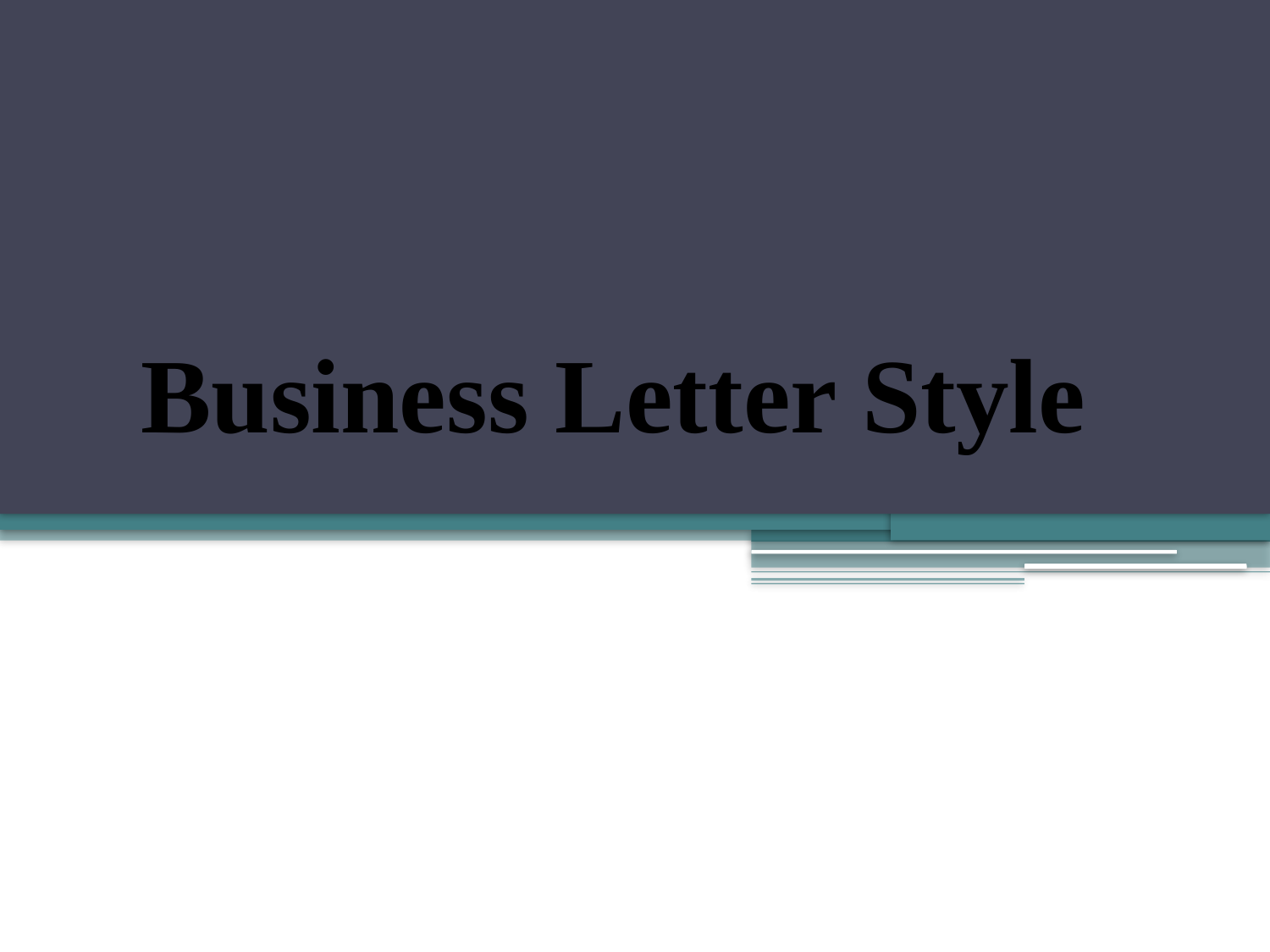

#
Business Letter Style
Business Letter Style